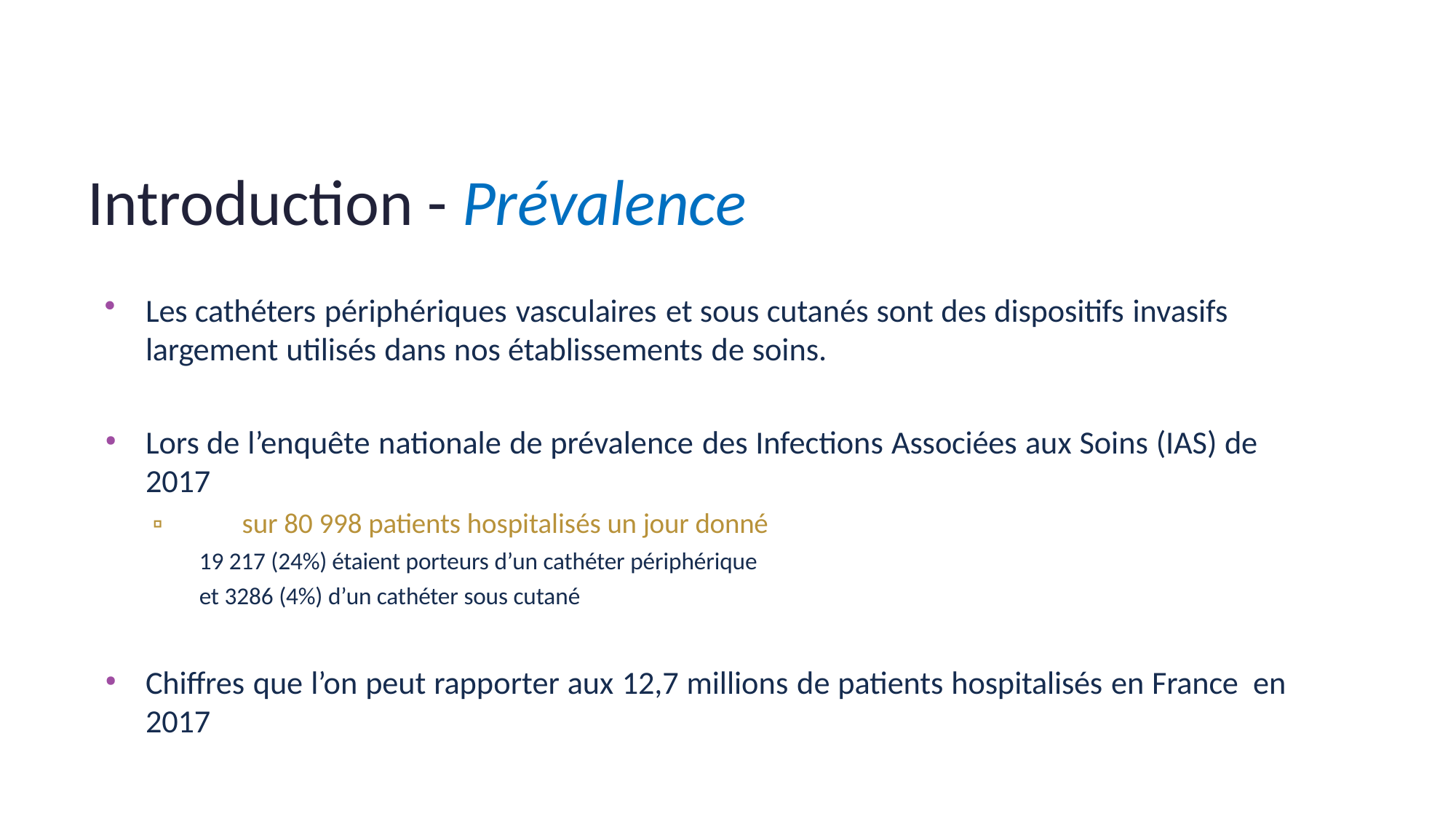

3
# Introduction - Prévalence
Les cathéters périphériques vasculaires et sous cutanés sont des dispositifs invasifs  largement utilisés dans nos établissements de soins.

Lors de l’enquête nationale de prévalence des Infections Associées aux Soins (IAS) de
2017
▫	sur 80 998 patients hospitalisés un jour donné
19 217 (24%) étaient porteurs d’un cathéter périphérique
et 3286 (4%) d’un cathéter sous cutané

Chiffres que l’on peut rapporter aux 12,7 millions de patients hospitalisés en France  en 2017